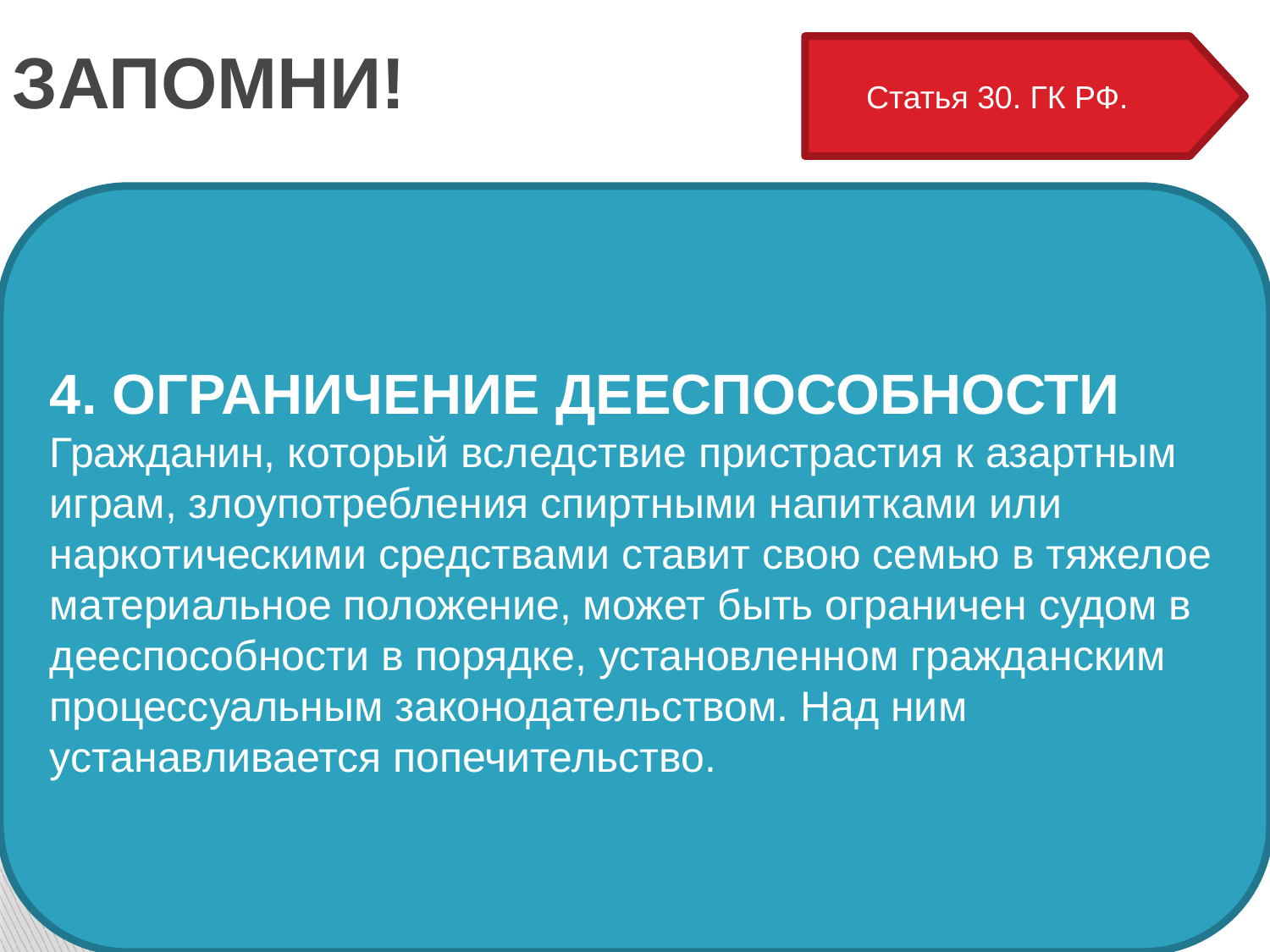

ЗАПОМНИ!
Статья 30. ГК РФ.
#
4. ОГРАНИЧЕНИЕ ДЕЕСПОСОБНОСТИ
Гражданин, который вследствие пристрастия к азартным играм, злоупотребления спиртными напитками или наркотическими средствами ставит свою семью в тяжелое материальное положение, может быть ограничен судом в дееспособности в порядке, установленном гражданским процессуальным законодательством. Над ним устанавливается попечительство.